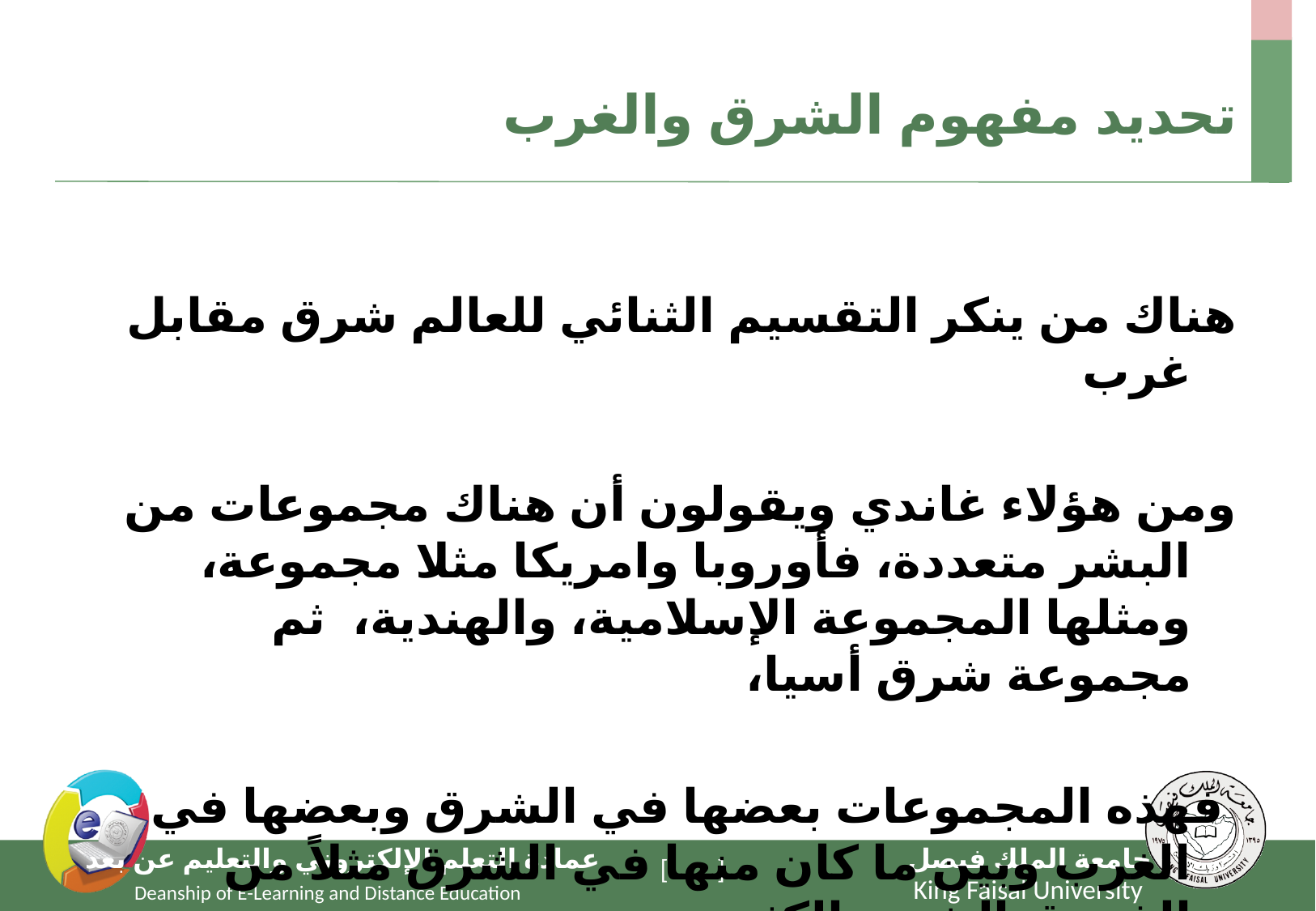

# تحديد مفهوم الشرق والغرب

هناك من ينكر التقسيم الثنائي للعالم شرق مقابل غرب

ومن هؤلاء غاندي ويقولون أن هناك مجموعات من البشر متعددة، فأوروبا وامريكا مثلا مجموعة، ومثلها المجموعة الإسلامية، والهندية،  ثم مجموعة شرق أسيا،

 فهذه المجموعات بعضها في الشرق وبعضها في الغرب وبين ما كان منها في الشرق مثلاً من الفروق الشيء الكثير.